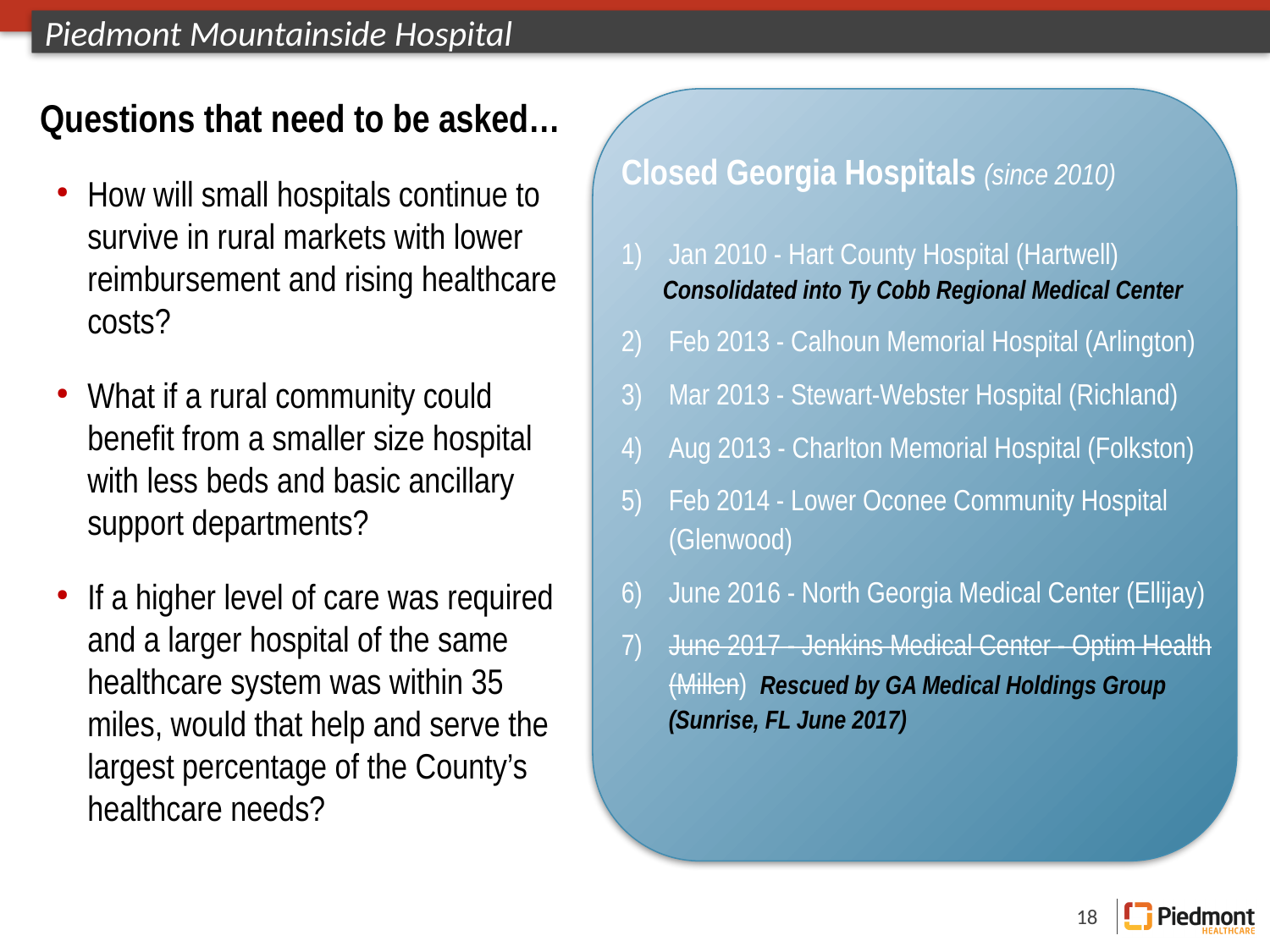

# Piedmont Mountainside Hospital
Questions that need to be asked…
How will small hospitals continue to survive in rural markets with lower reimbursement and rising healthcare costs?
What if a rural community could benefit from a smaller size hospital with less beds and basic ancillary support departments?
If a higher level of care was required and a larger hospital of the same healthcare system was within 35 miles, would that help and serve the largest percentage of the County’s healthcare needs?

Closed Georgia Hospitals (since 2010)

Jan 2010 - Hart County Hospital (Hartwell)
Consolidated into Ty Cobb Regional Medical Center
Feb 2013 - Calhoun Memorial Hospital (Arlington)
Mar 2013 - Stewart-Webster Hospital (Richland)
Aug 2013 - Charlton Memorial Hospital (Folkston)
Feb 2014 - Lower Oconee Community Hospital (Glenwood)
June 2016 - North Georgia Medical Center (Ellijay)
June 2017 - Jenkins Medical Center - Optim Health (Millen)  Rescued by GA Medical Holdings Group (Sunrise, FL June 2017)
18